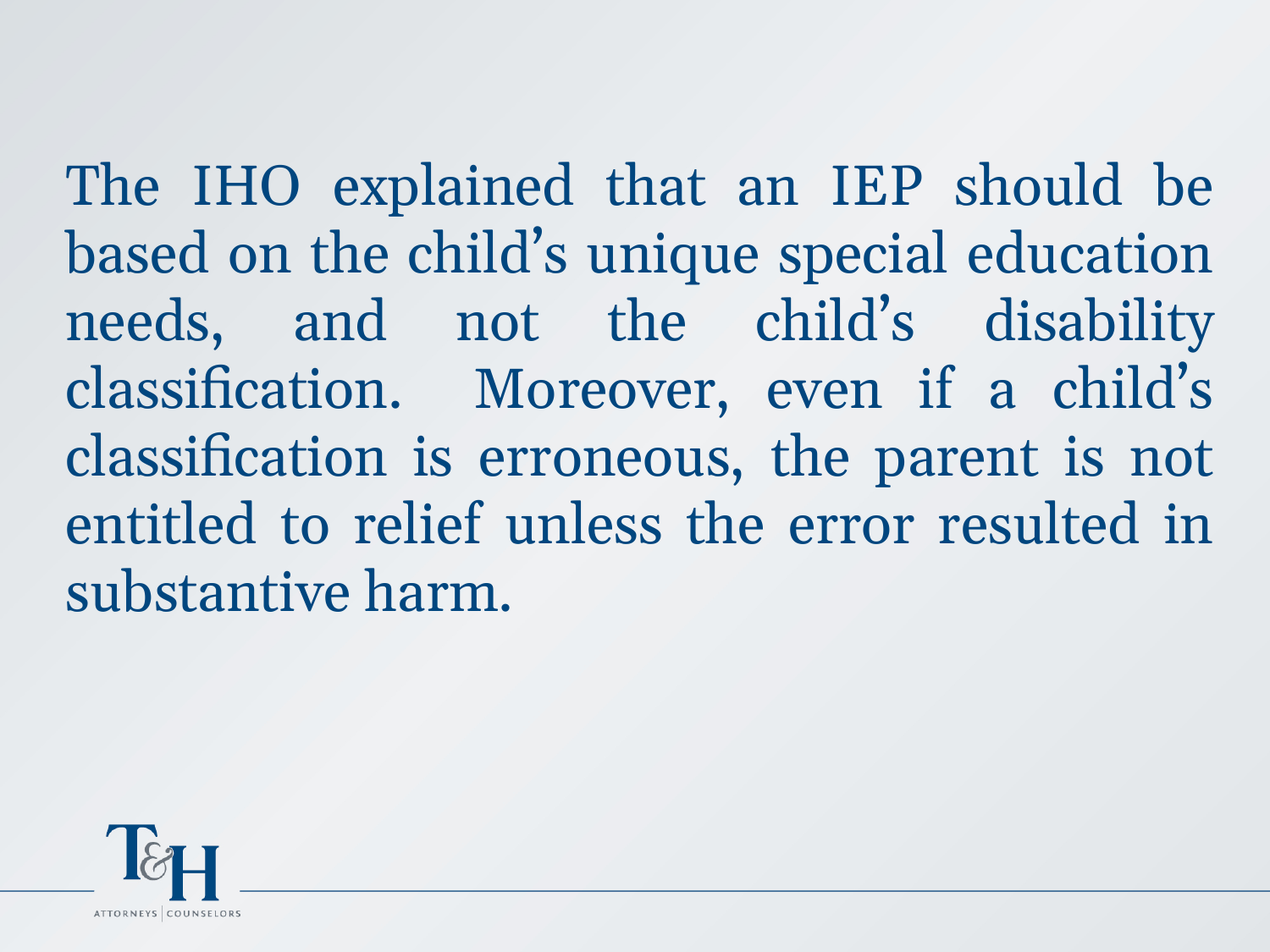

The IHO explained that an IEP should be based on the child’s unique special education needs, and not the child’s disability classification.  Moreover, even if a child’s classification is erroneous, the parent is not entitled to relief unless the error resulted in substantive harm.